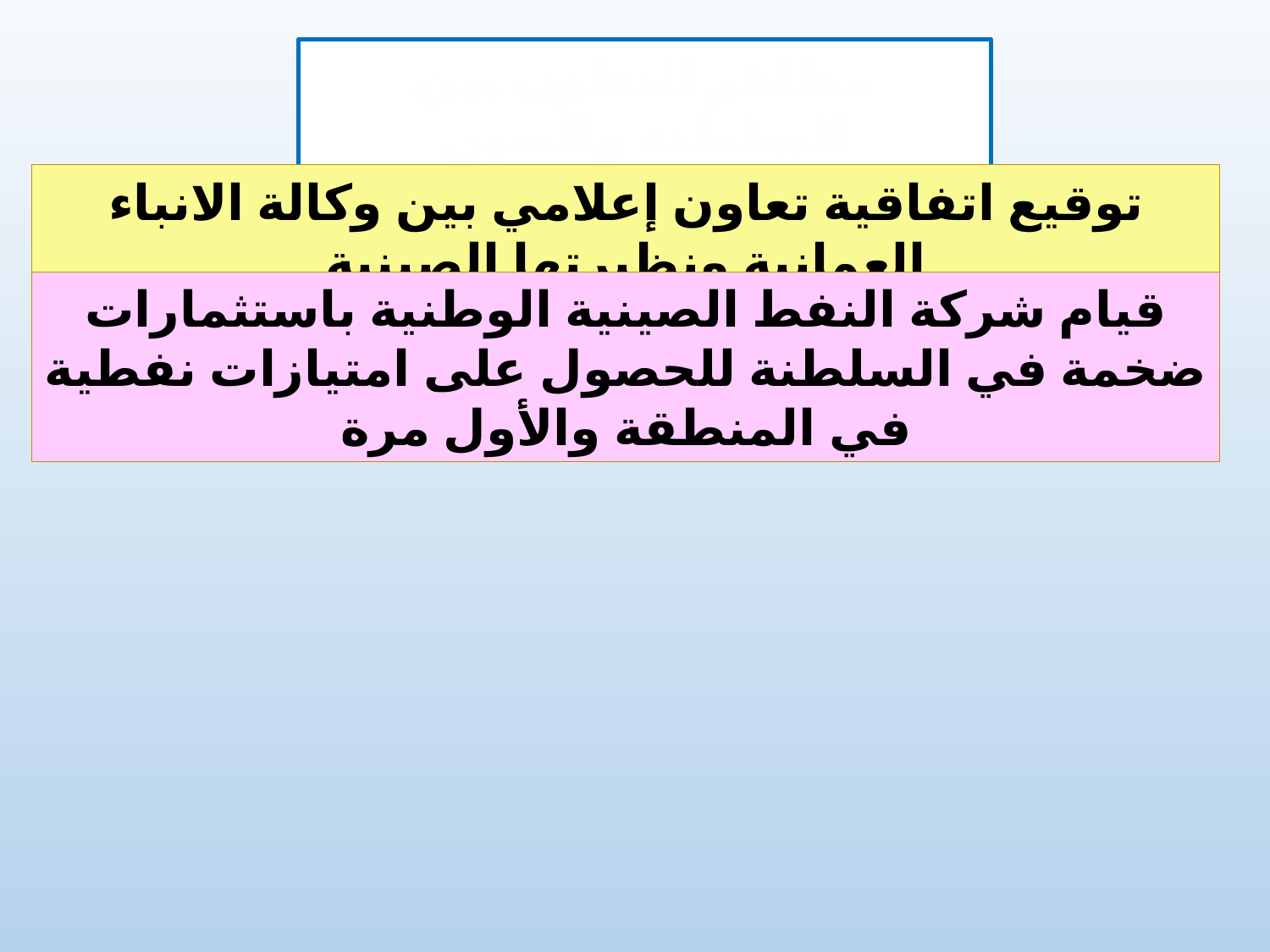

مظاهر التعاون بين السلطنة والصين
توقيع اتفاقية تعاون إعلامي بين وكالة الانباء العمانية ونظيرتها الصينية
قيام شركة النفط الصينية الوطنية باستثمارات ضخمة في السلطنة للحصول على امتيازات نفطية في المنطقة والأول مرة